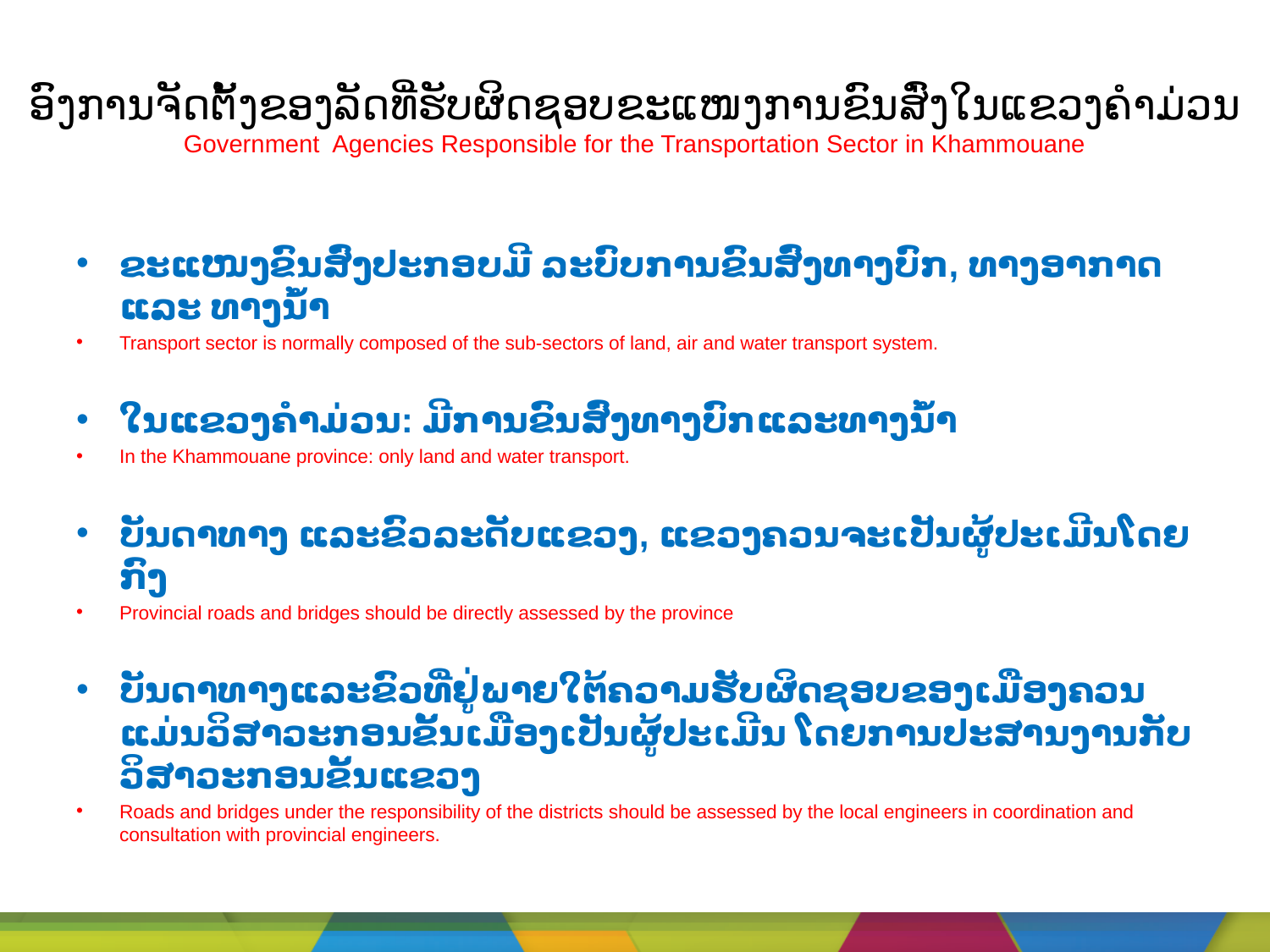

# ອົງການຈັດຕັ້ງຂອງລັດທີ່ຮັບຜິດຊອບຂະແໜງການຂົນສົ່ງໃນແຂວງຄໍາມ່ວນ Government  Agencies Responsible for the Transportation Sector in Khammouane
ຂະແໜງຂົນສົ່ງປະກອບມີ ລະບົບການຂົນສົ່ງທາງບົກ, ທາງອາກາດ ແລະ ທາງນໍ້າ
Transport sector is normally composed of the sub-sectors of land, air and water transport system.

ໃນແຂວງຄໍາມ່ວນ: ມີການຂົນສົ່ງທາງບົກແລະທາງນໍ້າ
In the Khammouane province: only land and water transport.

ບັນດາທາງ ແລະຂົວລະດັບແຂວງ, ແຂວງຄວນຈະເປັນຜູ້ປະເມີນໂດຍກົງ
Provincial roads and bridges should be directly assessed by the province

ບັນດາທາງແລະຂົວທີ່ຢູ່ພາຍໃຕ້ຄວາມຮັບຜິດຊອບຂອງເມືອງຄວນແມ່ນວິສາວະກອນຂັ້ນເມືອງເປັນຜູ້ປະເມີນ ໂດຍການປະສານງານກັບວິສາວະກອນຂັ້ນແຂວງ
Roads and bridges under the responsibility of the districts should be assessed by the local engineers in coordination and consultation with provincial engineers.